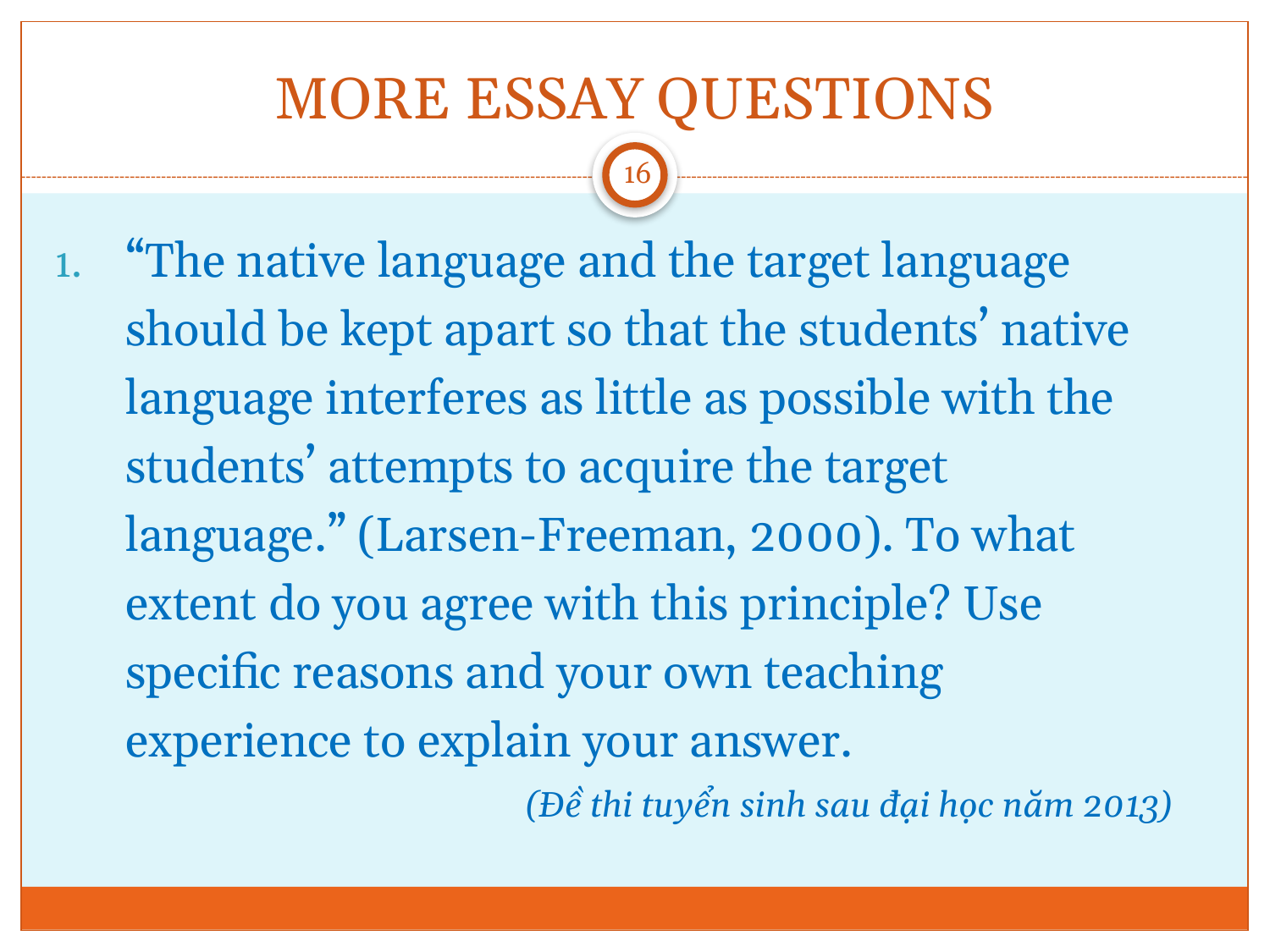

# MORE ESSAY QUESTIONS
16
“The native language and the target language should be kept apart so that the students’ native language interferes as little as possible with the students’ attempts to acquire the target language.” (Larsen-Freeman, 2000). To what extent do you agree with this principle? Use specific reasons and your own teaching experience to explain your answer.
(Đề thi tuyển sinh sau đại học năm 2013)